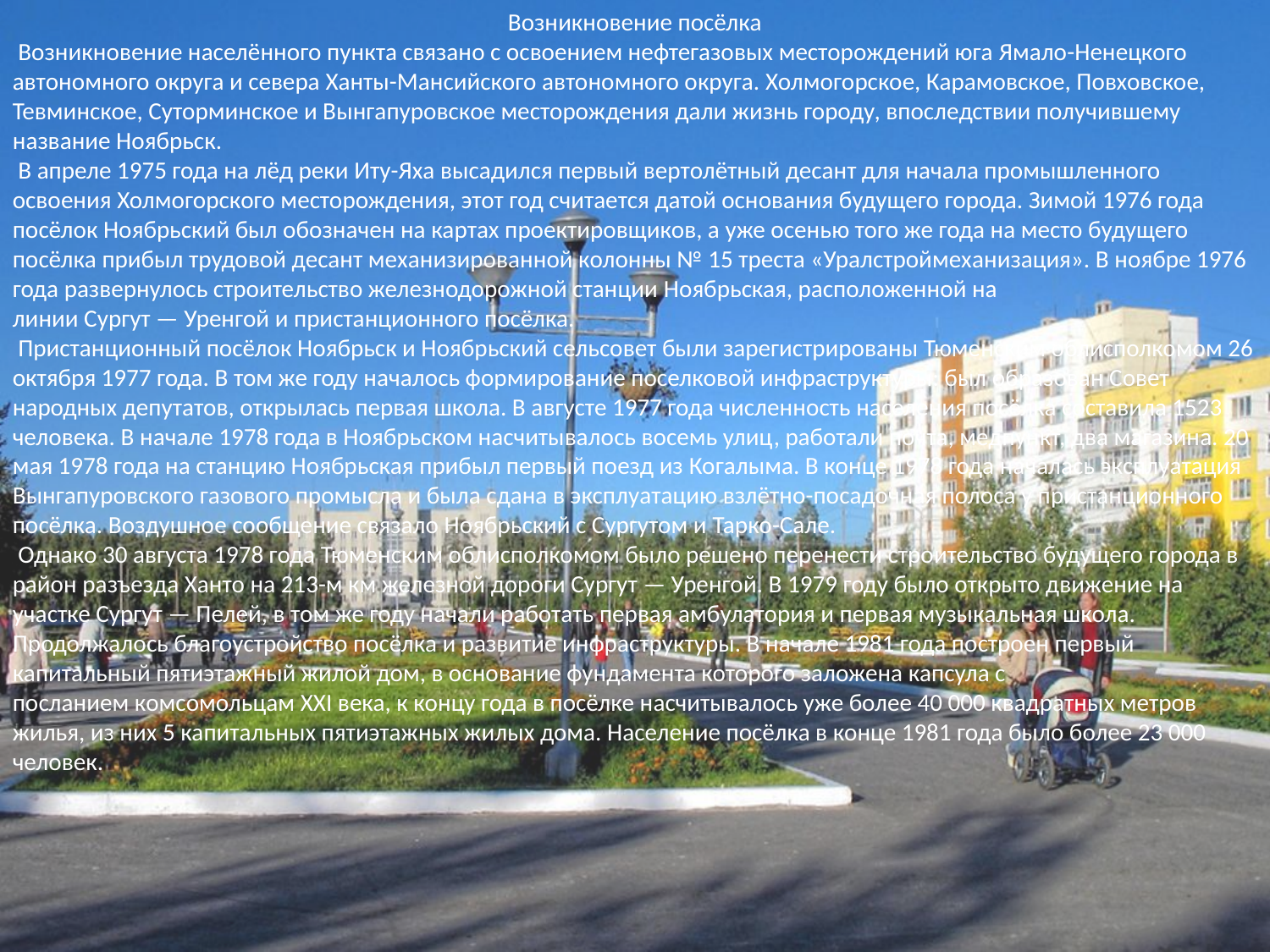

Возникновение посёлка
 Возникновение населённого пункта связано с освоением нефтегазовых месторождений юга Ямало-Ненецкого автономного округа и севера Ханты-Мансийского автономного округа. Холмогорское, Карамовское, Повховское, Тевминское, Суторминское и Вынгапуровское месторождения дали жизнь городу, впоследствии получившему название Ноябрьск.
 В апреле 1975 года на лёд реки Иту-Яха высадился первый вертолётный десант для начала промышленного освоения Холмогорского месторождения, этот год считается датой основания будущего города. Зимой 1976 года посёлок Ноябрьский был обозначен на картах проектировщиков, а уже осенью того же года на место будущего посёлка прибыл трудовой десант механизированной колонны № 15 треста «Уралстроймеханизация». В ноябре 1976 года развернулось строительство железнодорожной станции Ноябрьская, расположенной на линии Сургут — Уренгой и пристанционного посёлка.
 Пристанционный посёлок Ноябрьск и Ноябрьский сельсовет были зарегистрированы Тюменским облисполкомом 26 октября 1977 года. В том же году началось формирование поселковой инфраструктуры: был образован Совет народных депутатов, открылась первая школа. В августе 1977 года численность населения посёлка составила 1523 человека. В начале 1978 года в Ноябрьском насчитывалось восемь улиц, работали почта, медпункт, два магазина. 20 мая 1978 года на станцию Ноябрьская прибыл первый поезд из Когалыма. В конце 1978 года началась эксплуатация Вынгапуровского газового промысла и была сдана в эксплуатацию взлётно-посадочная полоса у пристанционного посёлка. Воздушное сообщение связало Ноябрьский с Сургутом и Тарко-Сале.
 Однако 30 августа 1978 года Тюменским облисполкомом было решено перенести строительство будущего города в район разъезда Ханто на 213-м км железной дороги Сургут — Уренгой. В 1979 году было открыто движение на участке Сургут — Пелей, в том же году начали работать первая амбулатория и первая музыкальная школа.
Продолжалось благоустройство посёлка и развитие инфраструктуры. В начале 1981 года построен первый капитальный пятиэтажный жилой дом, в основание фундамента которого заложена капсула с посланием комсомольцам XXI века, к концу года в посёлке насчитывалось уже более 40 000 квадратных метров жилья, из них 5 капитальных пятиэтажных жилых дома. Население посёлка в конце 1981 года было более 23 000 человек.